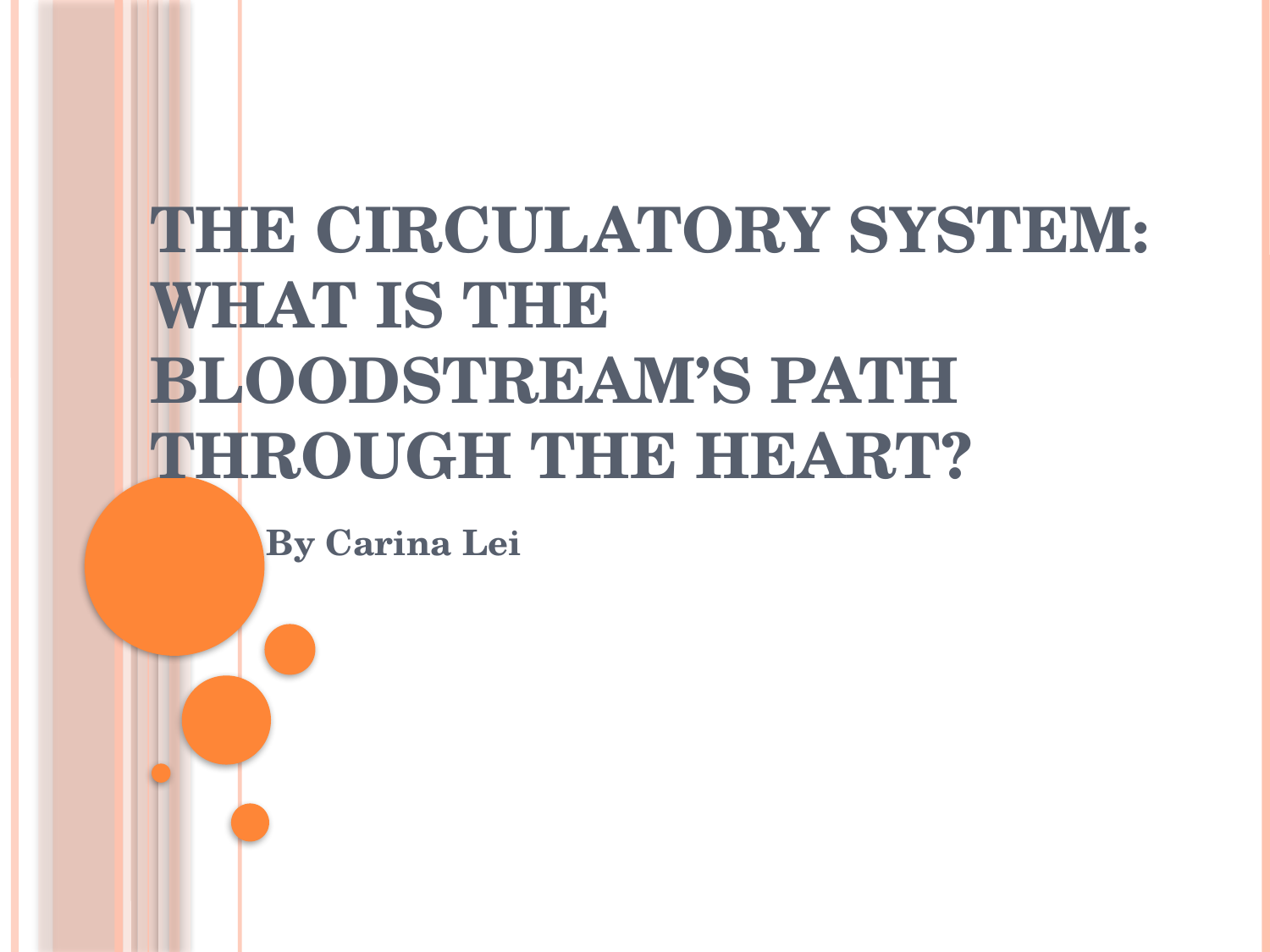

# The Circulatory System: What is the Bloodstream’s Path Through the Heart?

By Carina Lei